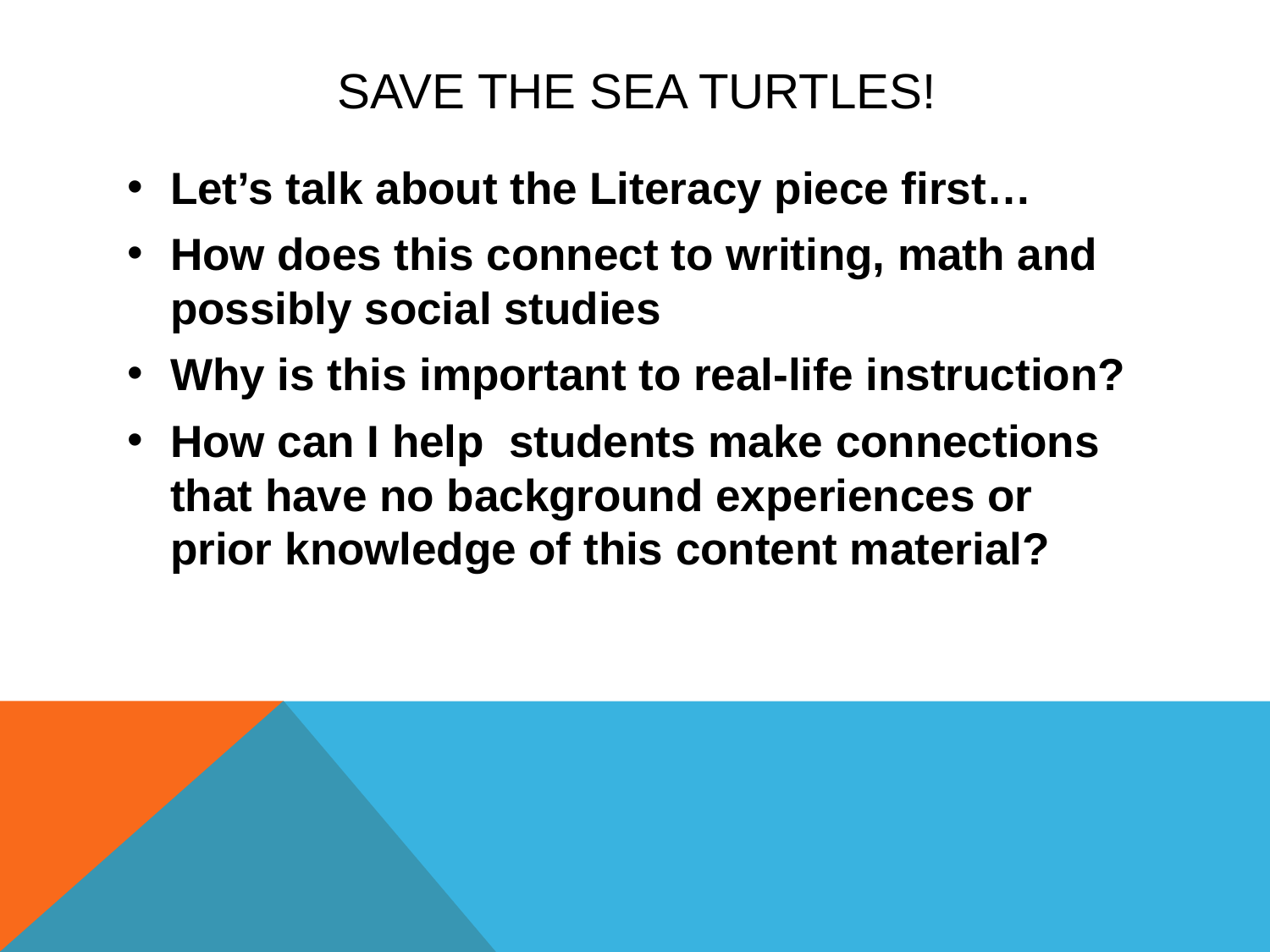

# Save the sea turtles!
Let’s talk about the Literacy piece first…
How does this connect to writing, math and possibly social studies
Why is this important to real-life instruction?
How can I help  students make connections that have no background experiences or prior knowledge of this content material?